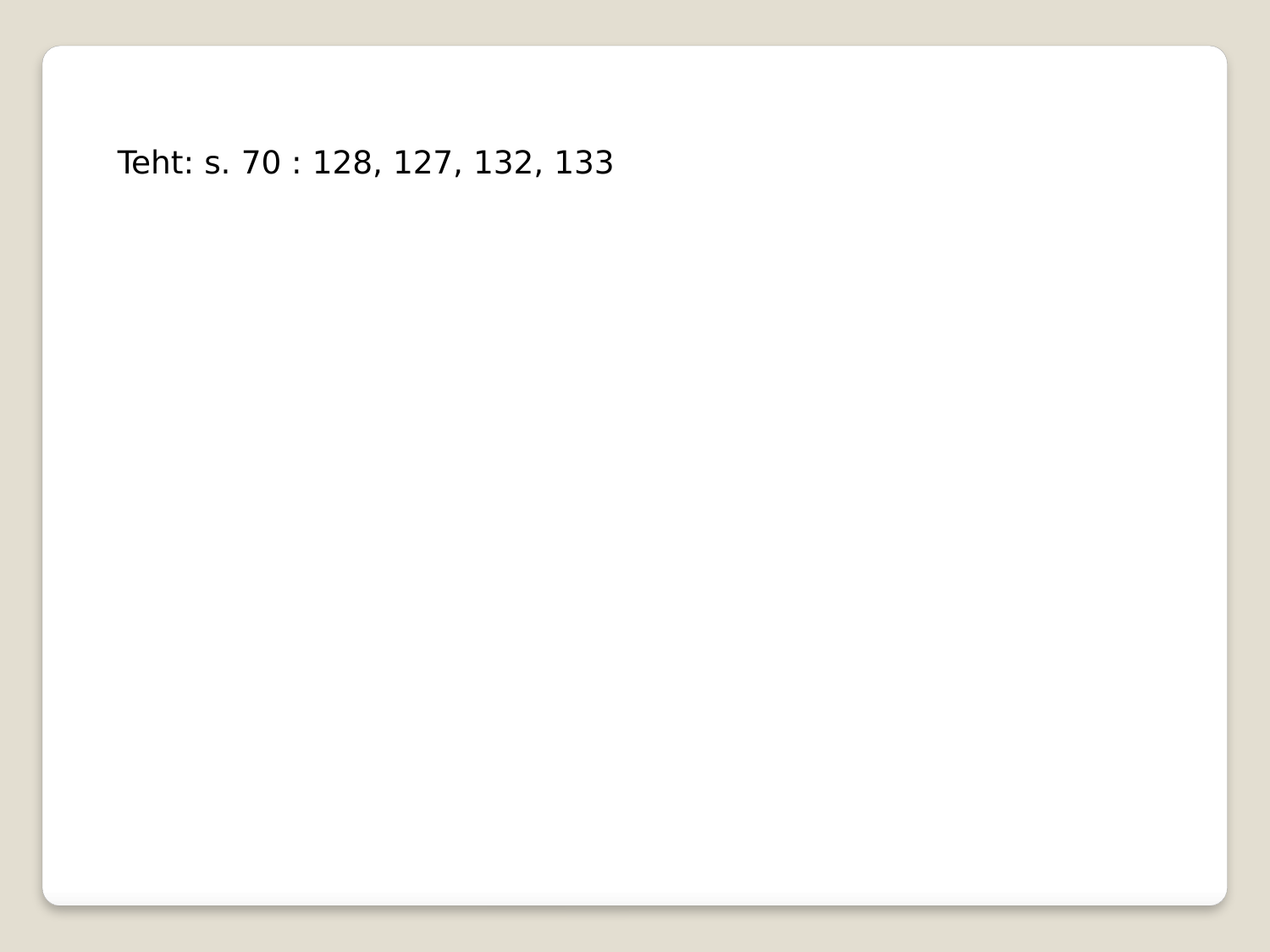

Teht: s. 70 : 128, 127, 132, 133